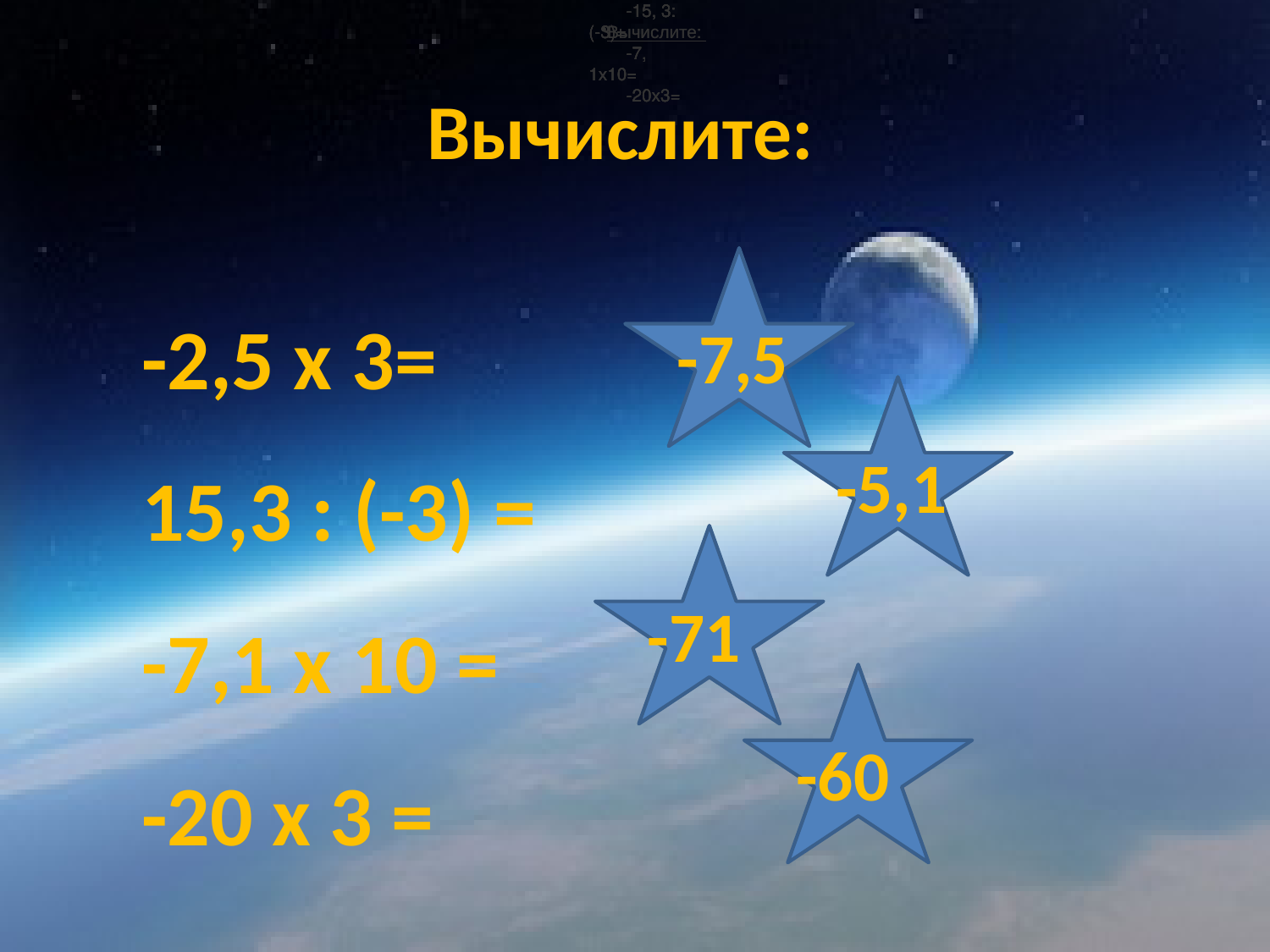

-2, 5 х 3=
-15, 3:(-3)=
-7, 1х10=
-20х3=
-2, 5 х 3=
-15, 3:(-3)=
-7, 1х10=
-20х3=
-2, 5 х 3=
-15, 3:(-3)=
-7, 1х10=
-20х3=
Вычислите:
Вычислите:
-2, 5 х 3=
-15, 3:(-3)=
-7, 1х10=
-20х3=
# Вычислите:
-2,5 х 3=
15,3 : (-3) =
-7,1 х 10 =
-20 х 3 =

-7,5

-5,1

-71

-60